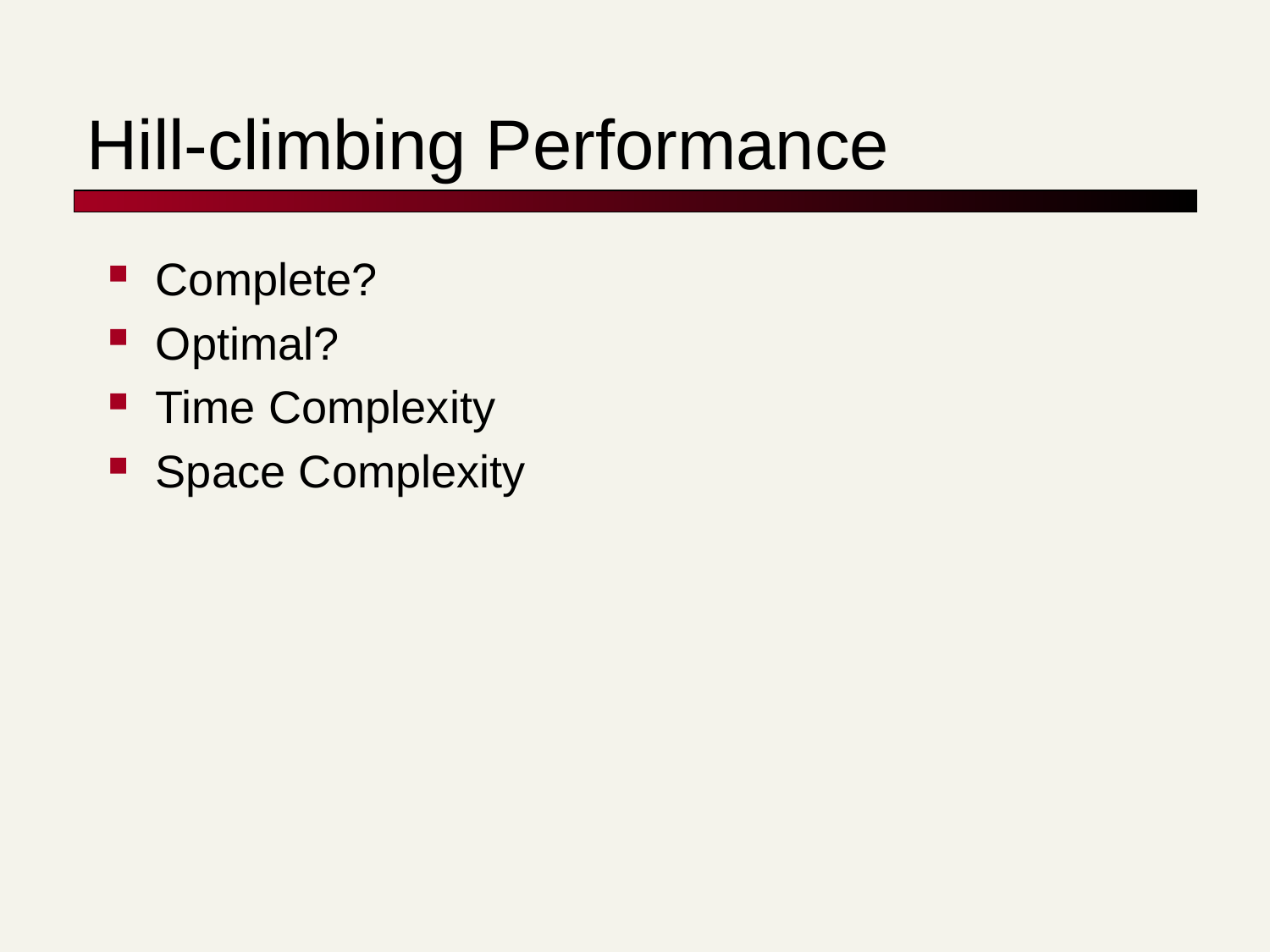

# Hill-climbing Performance
Complete?
Optimal?
Time Complexity
Space Complexity